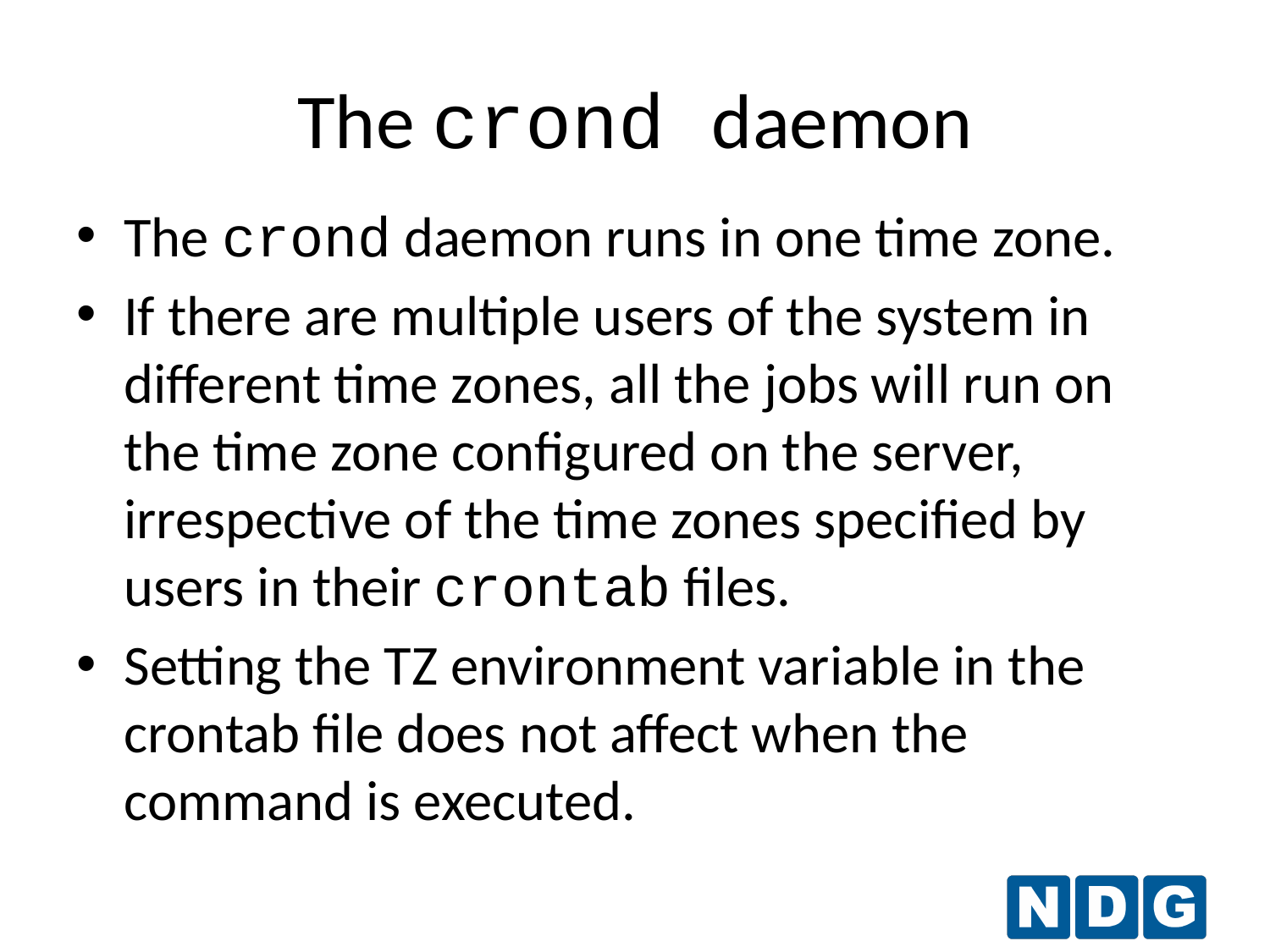

The crond daemon
The crond daemon runs in one time zone.
If there are multiple users of the system in different time zones, all the jobs will run on the time zone configured on the server, irrespective of the time zones specified by users in their crontab files.
Setting the TZ environment variable in the crontab file does not affect when the command is executed.